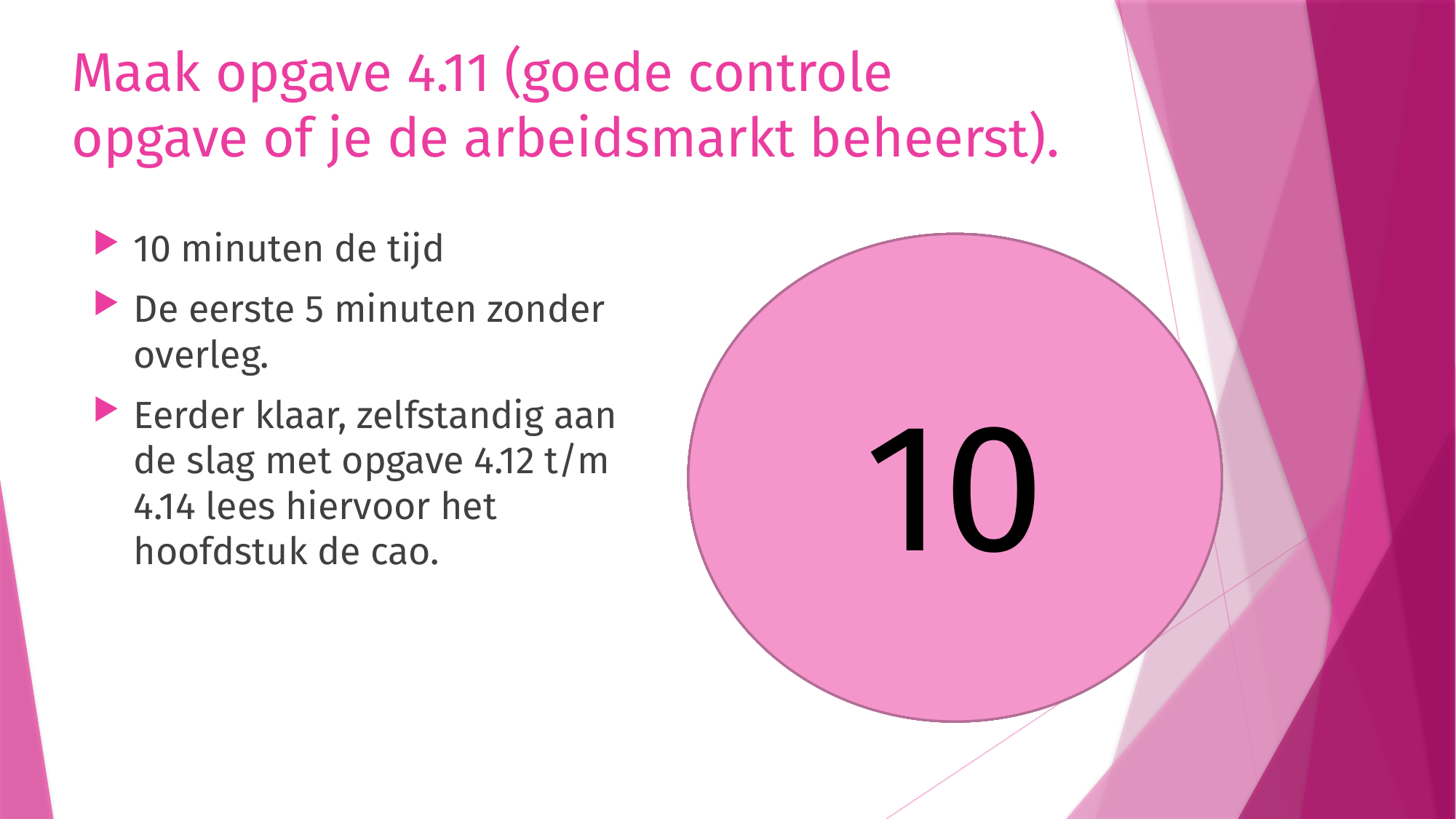

# Maak opgave 4.11 (goede controle opgave of je de arbeidsmarkt beheerst).
10 minuten de tijd
De eerste 5 minuten zonder overleg.
Eerder klaar, zelfstandig aan de slag met opgave 4.12 t/m 4.14 lees hiervoor het hoofdstuk de cao.
10
8
9
5
6
7
4
3
1
2